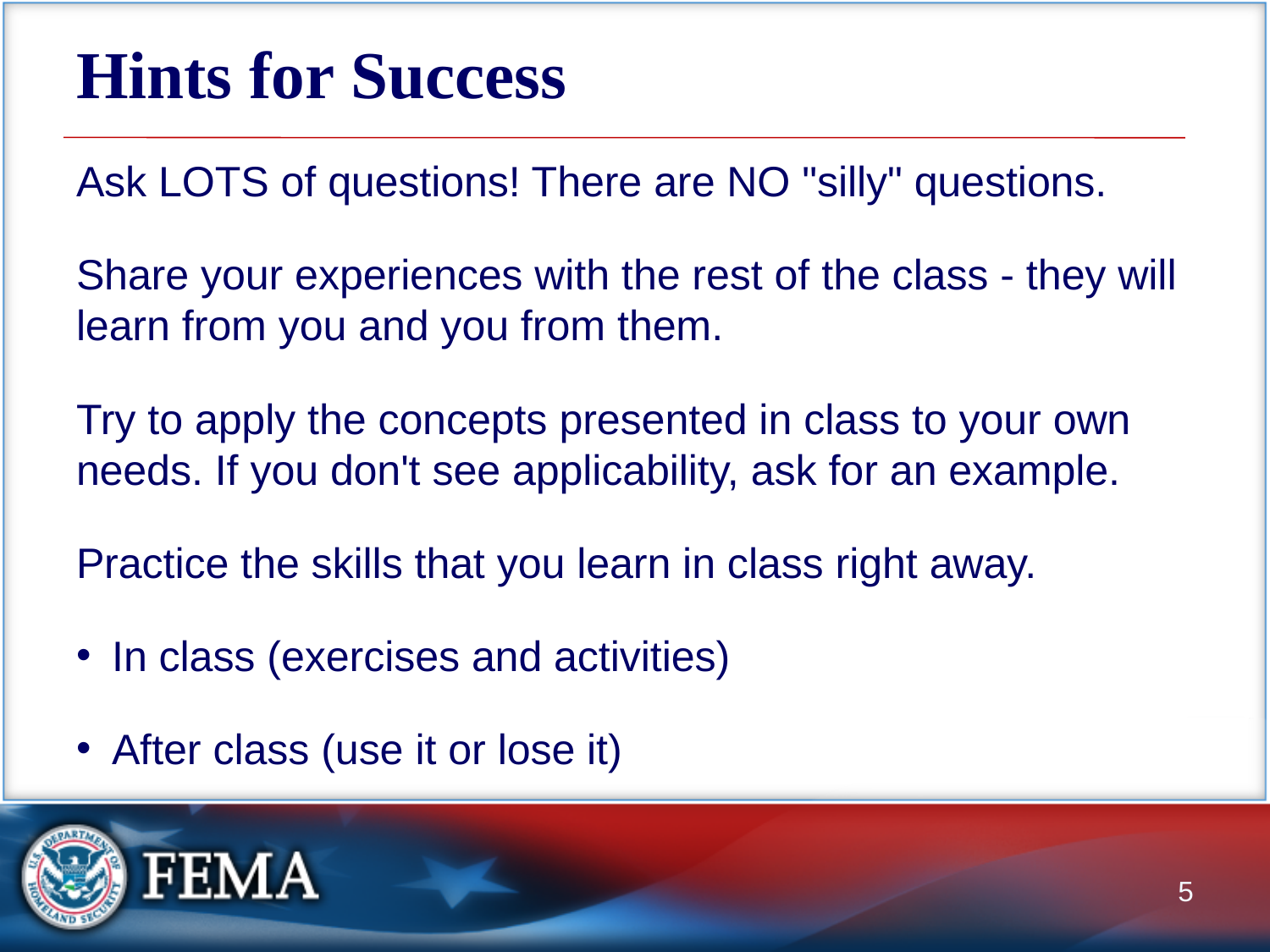

# Hints for Success
Ask LOTS of questions! There are NO "silly" questions.
Share your experiences with the rest of the class - they will learn from you and you from them.
Try to apply the concepts presented in class to your own needs. If you don't see applicability, ask for an example.
Practice the skills that you learn in class right away.
In class (exercises and activities)
After class (use it or lose it)
5